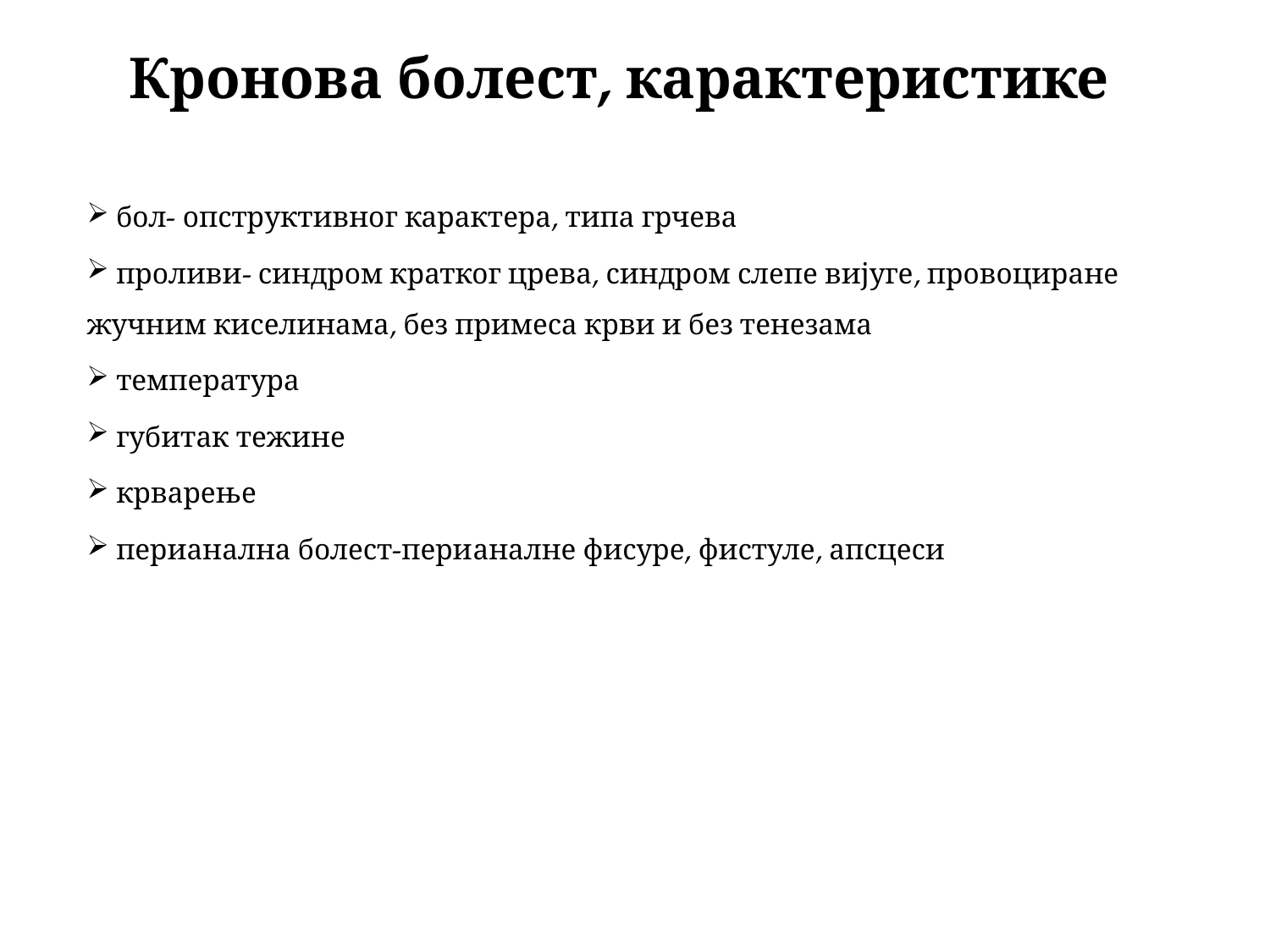

# Кронова болест, карактеристике
 бол- опструктивног карактера, типа грчева
 проливи- синдром кратког црева, синдром слепе вијуге, провоциране жучним киселинама, без примеса крви и без тенезама
 температура
 губитак тежине
 крварење
 перианална болест-перианалне фисуре, фистуле, апсцеси